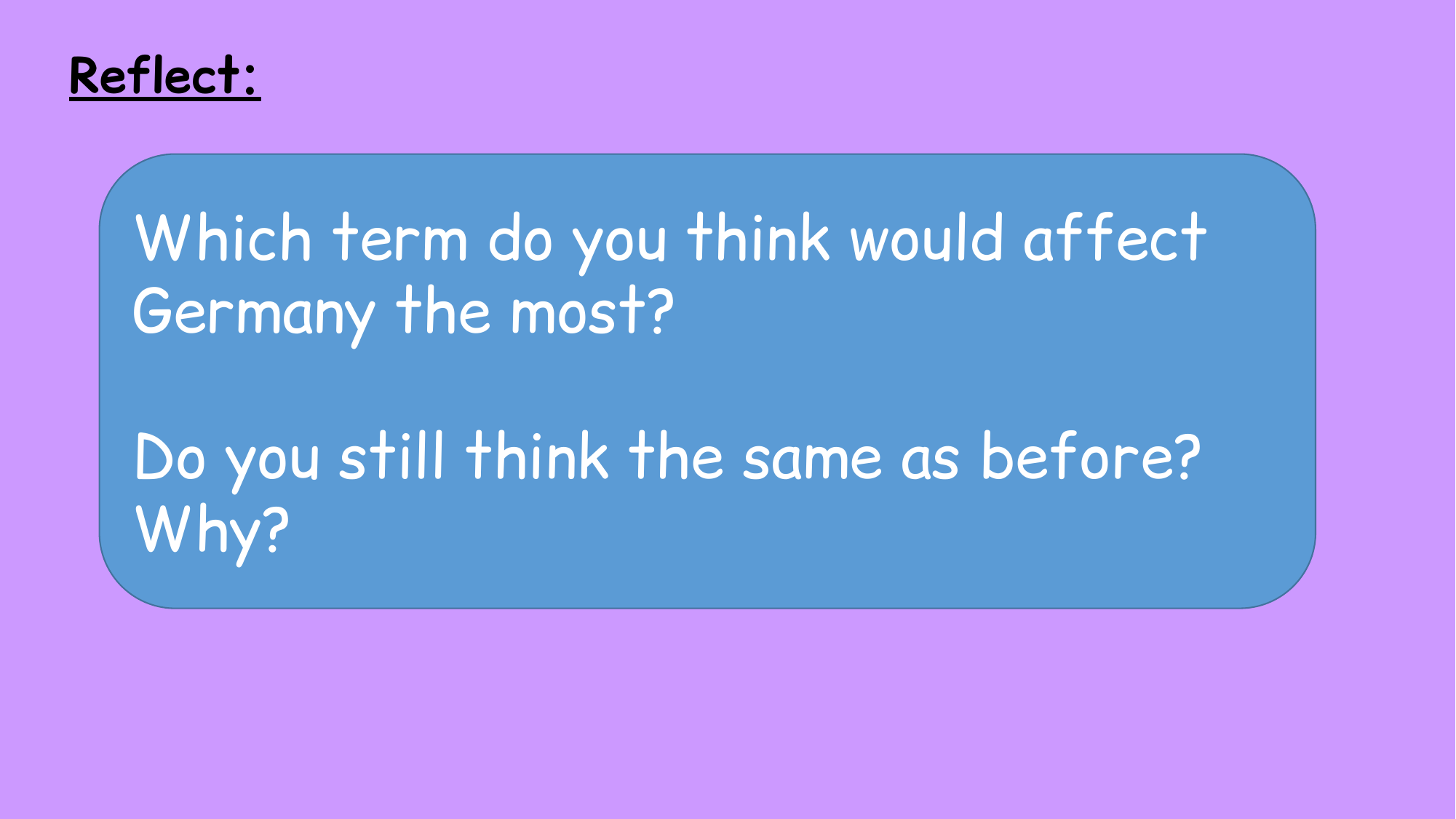

Reflect:
Which term do you think would affect Germany the most?
Do you still think the same as before? Why?